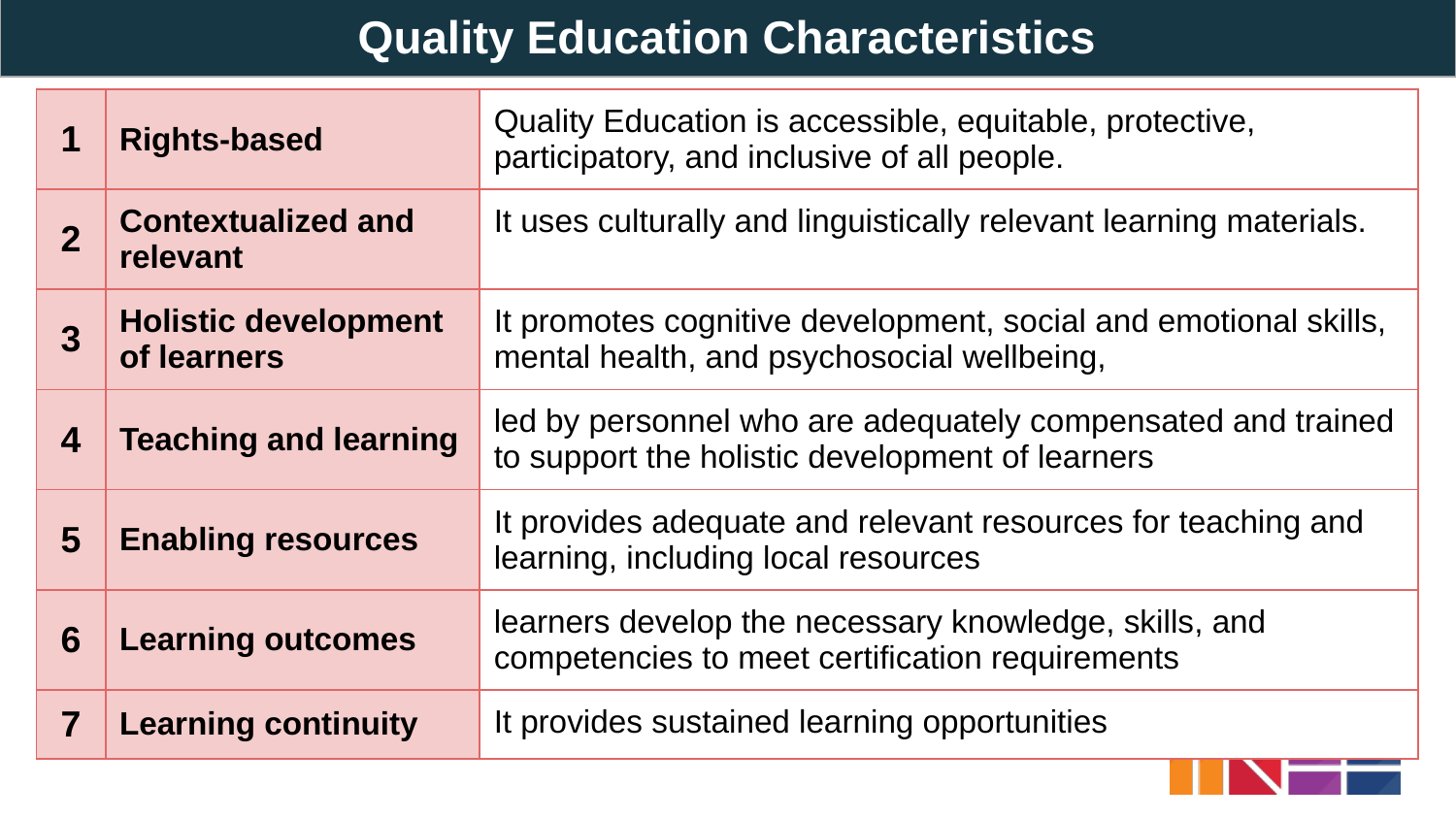

# Quality Education Characteristics

| 1 | Rights-based | Quality Education is accessible, equitable, protective, participatory, and inclusive of all people. |
| --- | --- | --- |
| 2 | Contextualized and relevant | It uses culturally and linguistically relevant learning materials. |
| 3 | Holistic development of learners | It promotes cognitive development, social and emotional skills, mental health, and psychosocial wellbeing, |
| 4 | Teaching and learning | led by personnel who are adequately compensated and trained to support the holistic development of learners |
| 5 | Enabling resources | It provides adequate and relevant resources for teaching and learning, including local resources |
| 6 | Learning outcomes | learners develop the necessary knowledge, skills, and competencies to meet certification requirements |
| 7 | Learning continuity | It provides sustained learning opportunities |